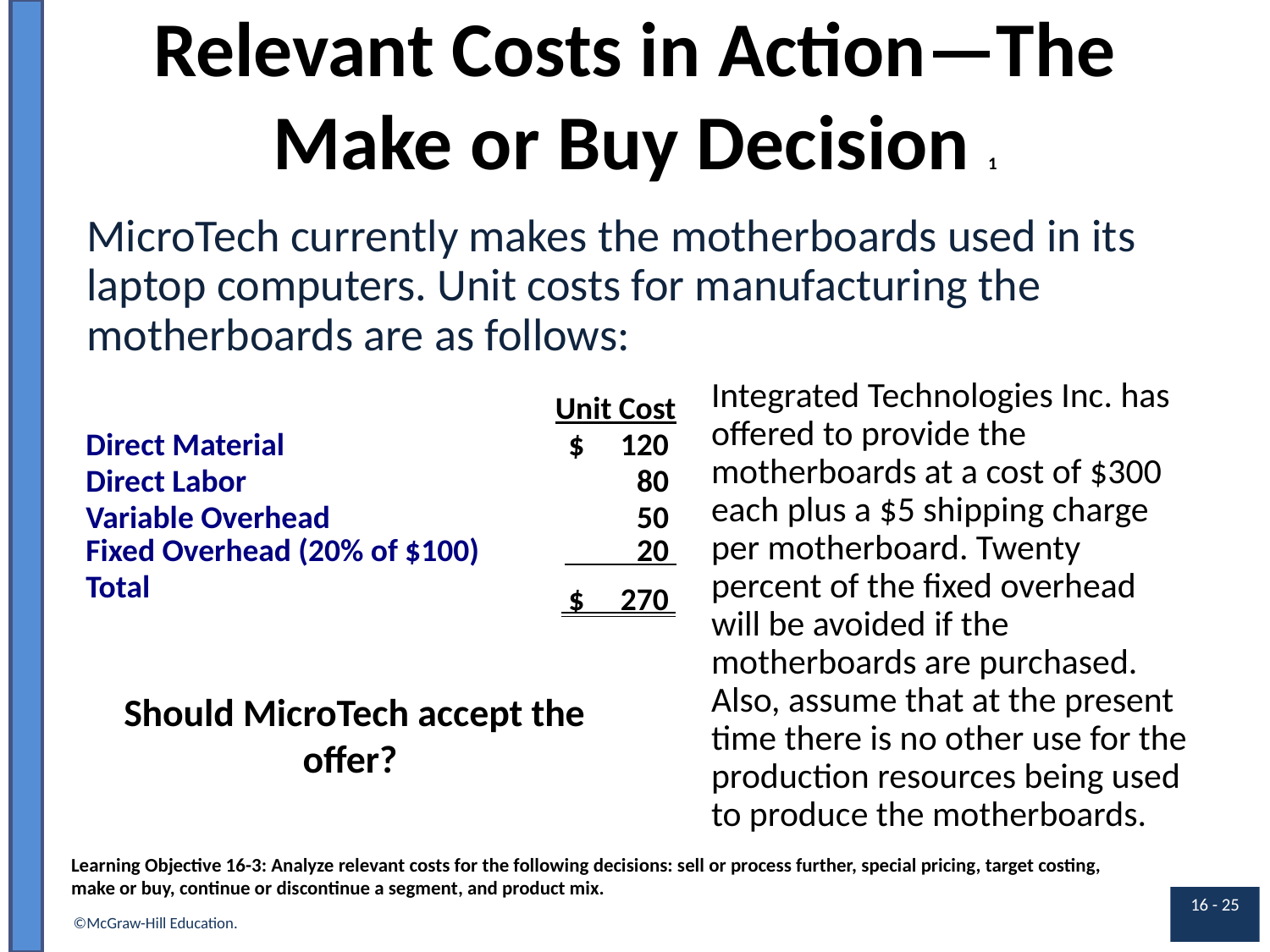

# Relevant Costs in Action—The Make or Buy Decision 1
MicroTech currently makes the motherboards used in its laptop computers. Unit costs for manufacturing the motherboards are as follows:
Integrated Technologies Inc. has offered to provide the motherboards at a cost of $300 each plus a $5 shipping charge per motherboard. Twenty percent of the fixed overhead will be avoided if the motherboards are purchased. Also, assume that at the present time there is no other use for the production resources being used to produce the motherboards.
|  | Unit Cost |
| --- | --- |
| Direct Material | $ 120 |
| Direct Labor | 80 |
| Variable Overhead | 50 |
| Fixed Overhead (20% of $100) | 20 |
| Total | $ 270 |
Should MicroTech accept the offer?
Learning Objective 16-3: Analyze relevant costs for the following decisions: sell or process further, special pricing, target costing, make or buy, continue or discontinue a segment, and product mix.